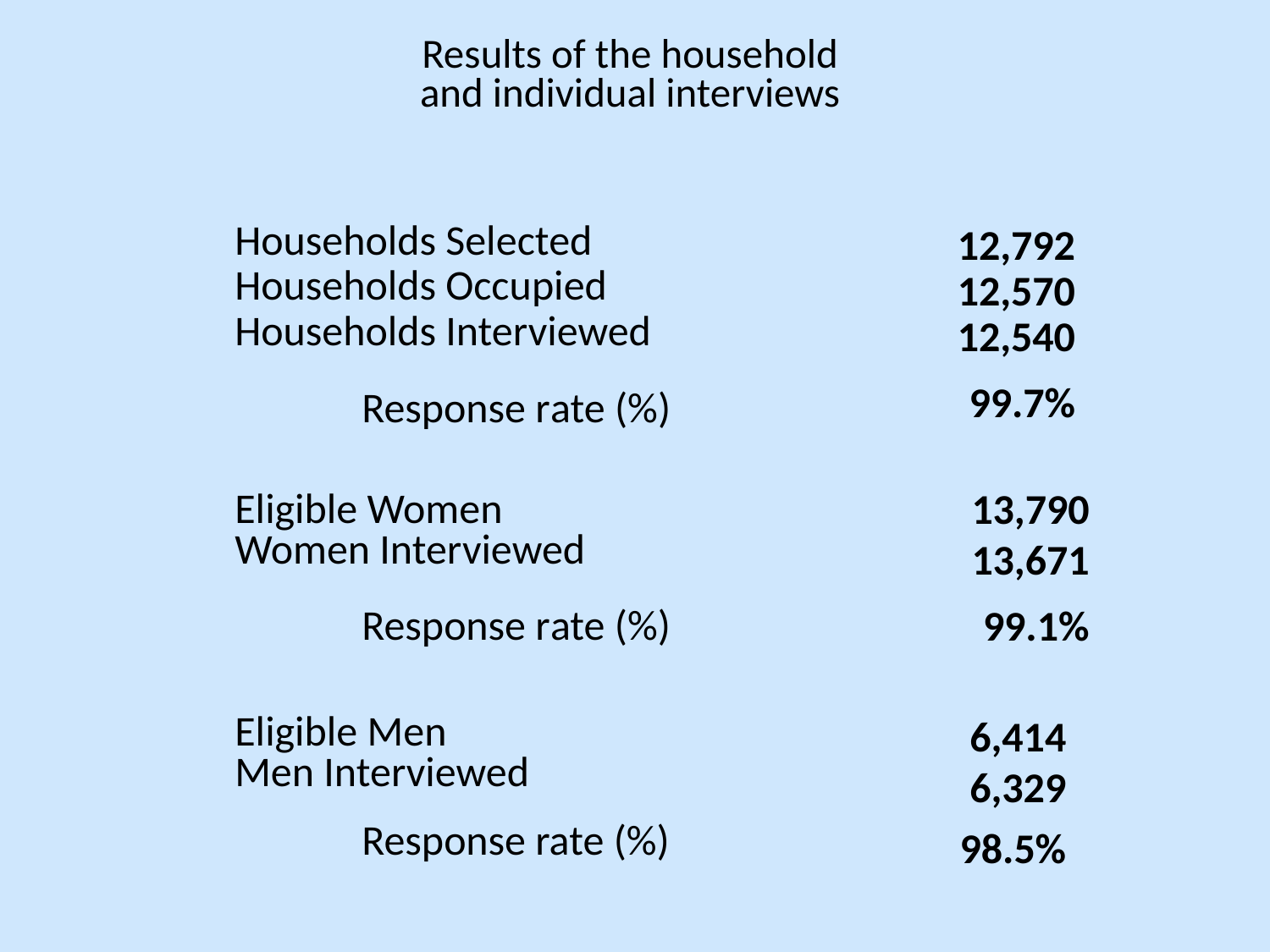

# Results of the household and individual interviews
Households Selected
Households Occupied
Households Interviewed

 	Response rate (%)
   12,792
   12,570
   12,540

     99.7%

     13,790
     13,671
       99.1%
Eligible Women
Women Interviewed

  	Response rate (%)
Eligible Men
Men Interviewed

  	Response rate (%)
6,414
6,329
   98.5%